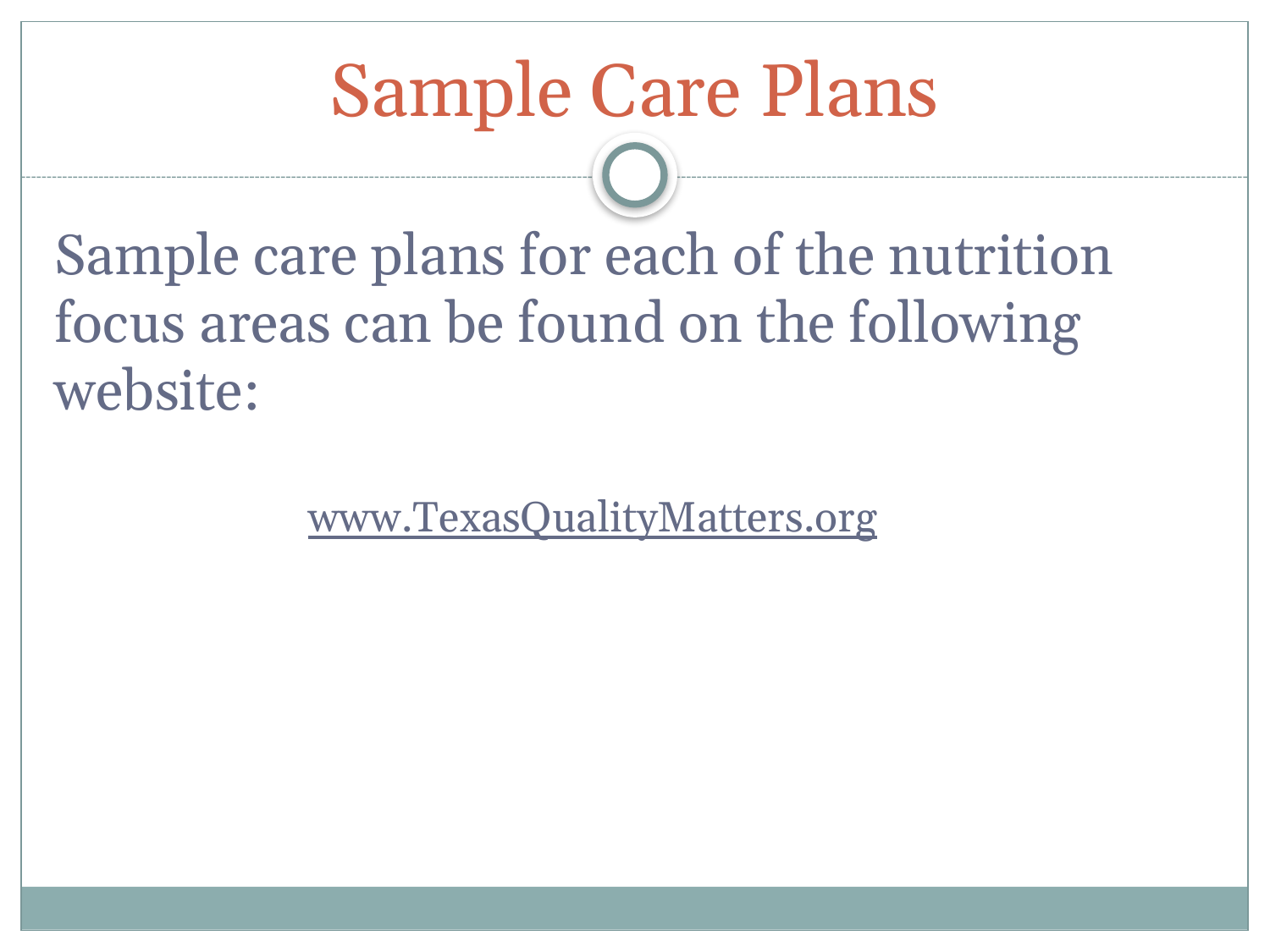

# Sample Care Plans
Sample care plans for each of the nutrition focus areas can be found on the following website:

		www.TexasQualityMatters.org